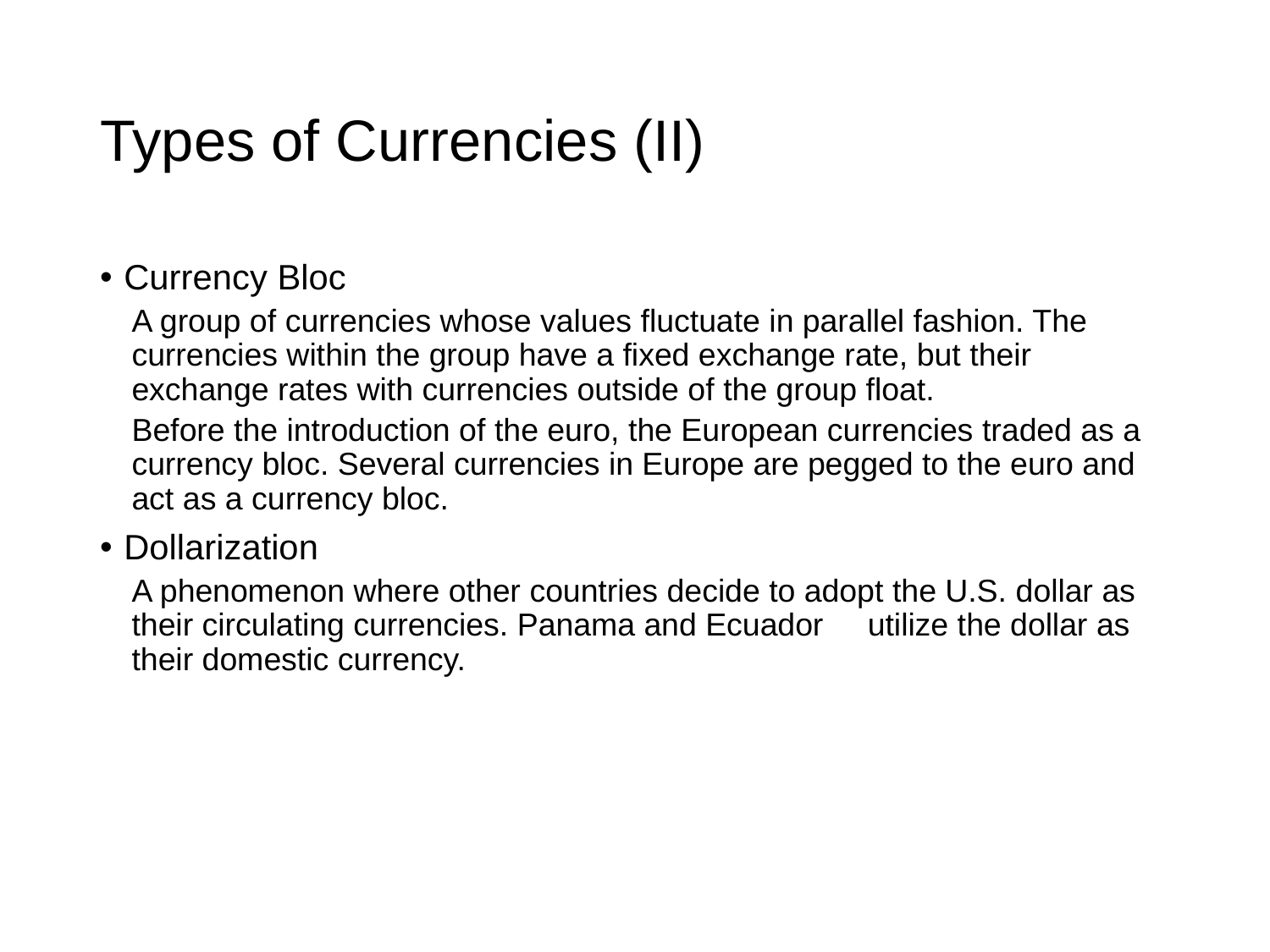

# Types of Currencies (II)
Currency Bloc
A group of currencies whose values fluctuate in parallel fashion. The currencies within the group have a fixed exchange rate, but their exchange rates with currencies outside of the group float.
Before the introduction of the euro, the European currencies traded as a currency bloc. Several currencies in Europe are pegged to the euro and act as a currency bloc.
Dollarization
A phenomenon where other countries decide to adopt the U.S. dollar as their circulating currencies. Panama and Ecuador     utilize the dollar as their domestic currency.